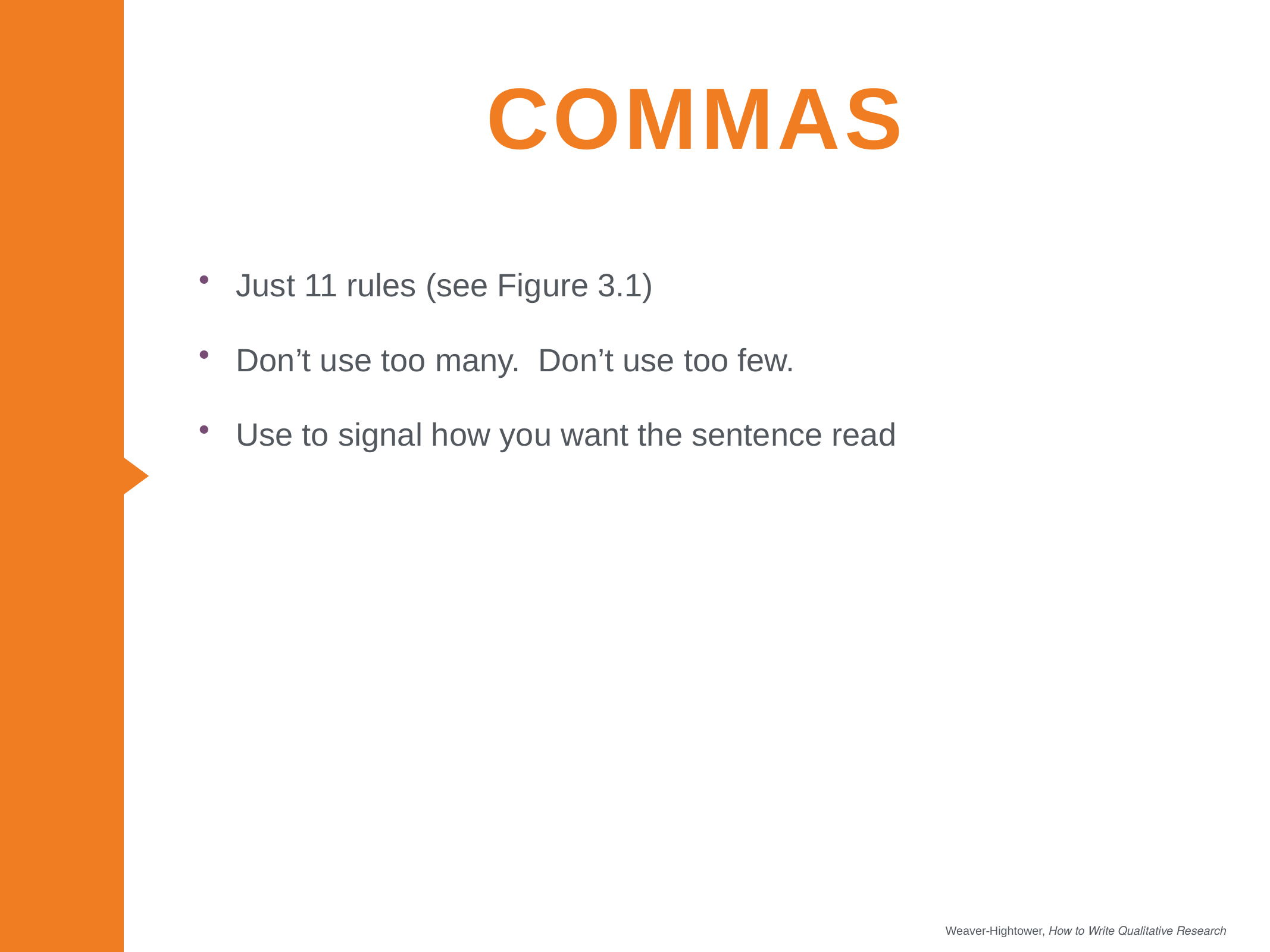

# Commas
Just 11 rules (see Figure 3.1)
Don’t use too many.  Don’t use too few.
Use to signal how you want the sentence read